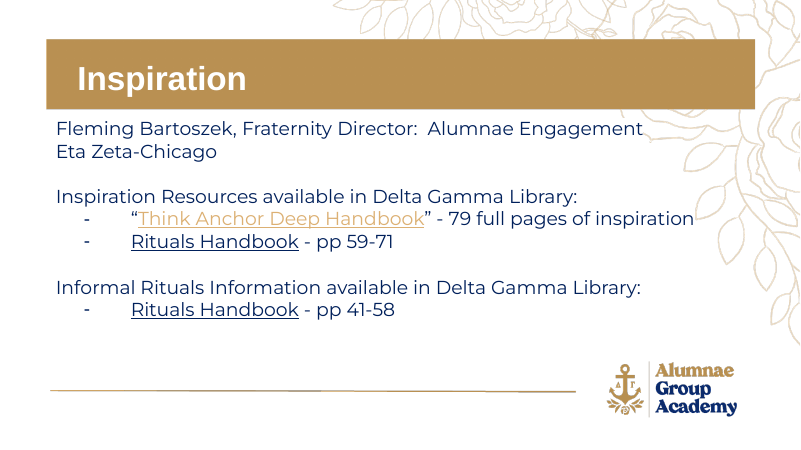

Inspiration
Fleming Bartoszek, Fraternity Director:  Alumnae Engagement
Eta Zeta-Chicago

Inspiration Resources available in Delta Gamma Library:
“Think Anchor Deep Handbook” - 79 full pages of inspiration
Rituals Handbook - pp 59-71

Informal Rituals Information available in Delta Gamma Library:
Rituals Handbook - pp 41-58